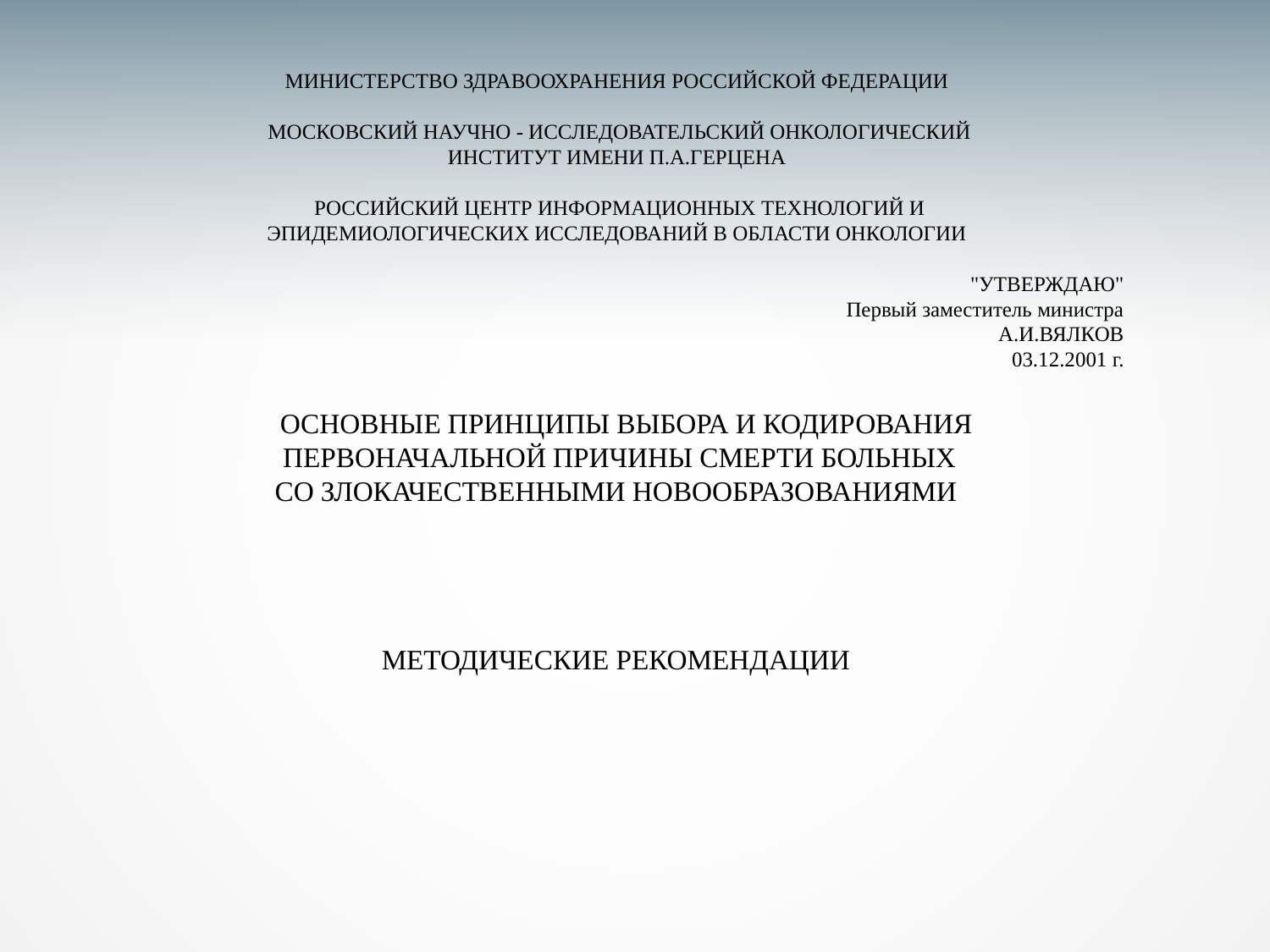

МИНИСТЕРСТВО ЗДРАВООХРАНЕНИЯ РОССИЙСКОЙ ФЕДЕРАЦИИ

МОСКОВСКИЙ НАУЧНО - ИССЛЕДОВАТЕЛЬСКИЙ ОНКОЛОГИЧЕСКИЙ
ИНСТИТУТ ИМЕНИ П.А.ГЕРЦЕНА

РОССИЙСКИЙ ЦЕНТР ИНФОРМАЦИОННЫХ ТЕХНОЛОГИЙ И
ЭПИДЕМИОЛОГИЧЕСКИХ ИССЛЕДОВАНИЙ В ОБЛАСТИ ОНКОЛОГИИ

"УТВЕРЖДАЮ" 
Первый заместитель министра 
А.И.ВЯЛКОВ 
03.12.2001 г.
  ОСНОВНЫЕ ПРИНЦИПЫ ВЫБОРА И КОДИРОВАНИЯ
ПЕРВОНАЧАЛЬНОЙ ПРИЧИНЫ СМЕРТИ БОЛЬНЫХ
СО ЗЛОКАЧЕСТВЕННЫМИ НОВООБРАЗОВАНИЯМИ

МЕТОДИЧЕСКИЕ РЕКОМЕНДАЦИИ